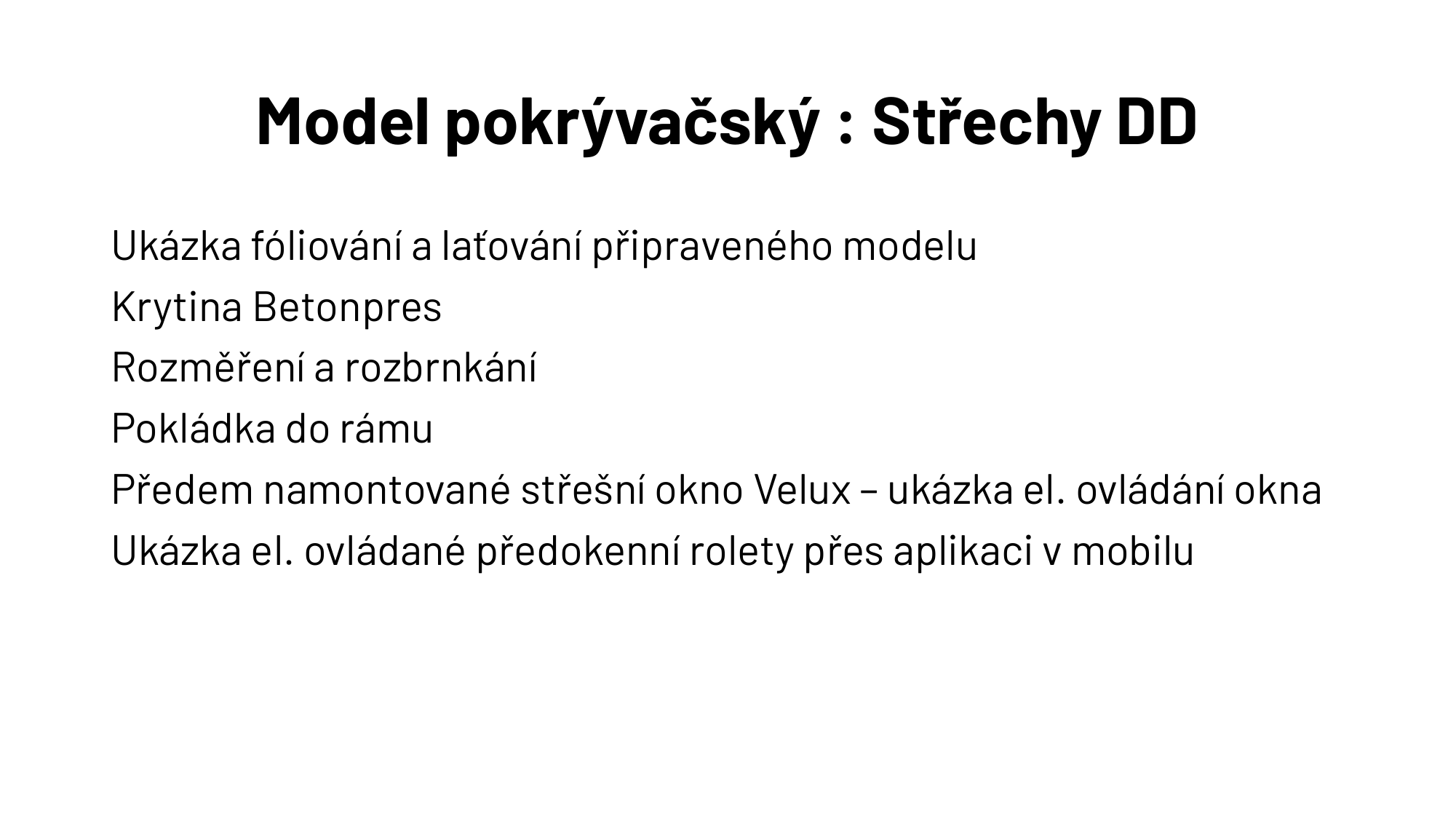

# Model pokrývačský : Střechy DD
Ukázka fóliování a laťování připraveného modelu
Krytina Betonpres
Rozměření a rozbrnkání
Pokládka do rámu
Předem namontované střešní okno Velux – ukázka el. ovládání okna
Ukázka el. ovládané předokenní rolety přes aplikaci v mobilu